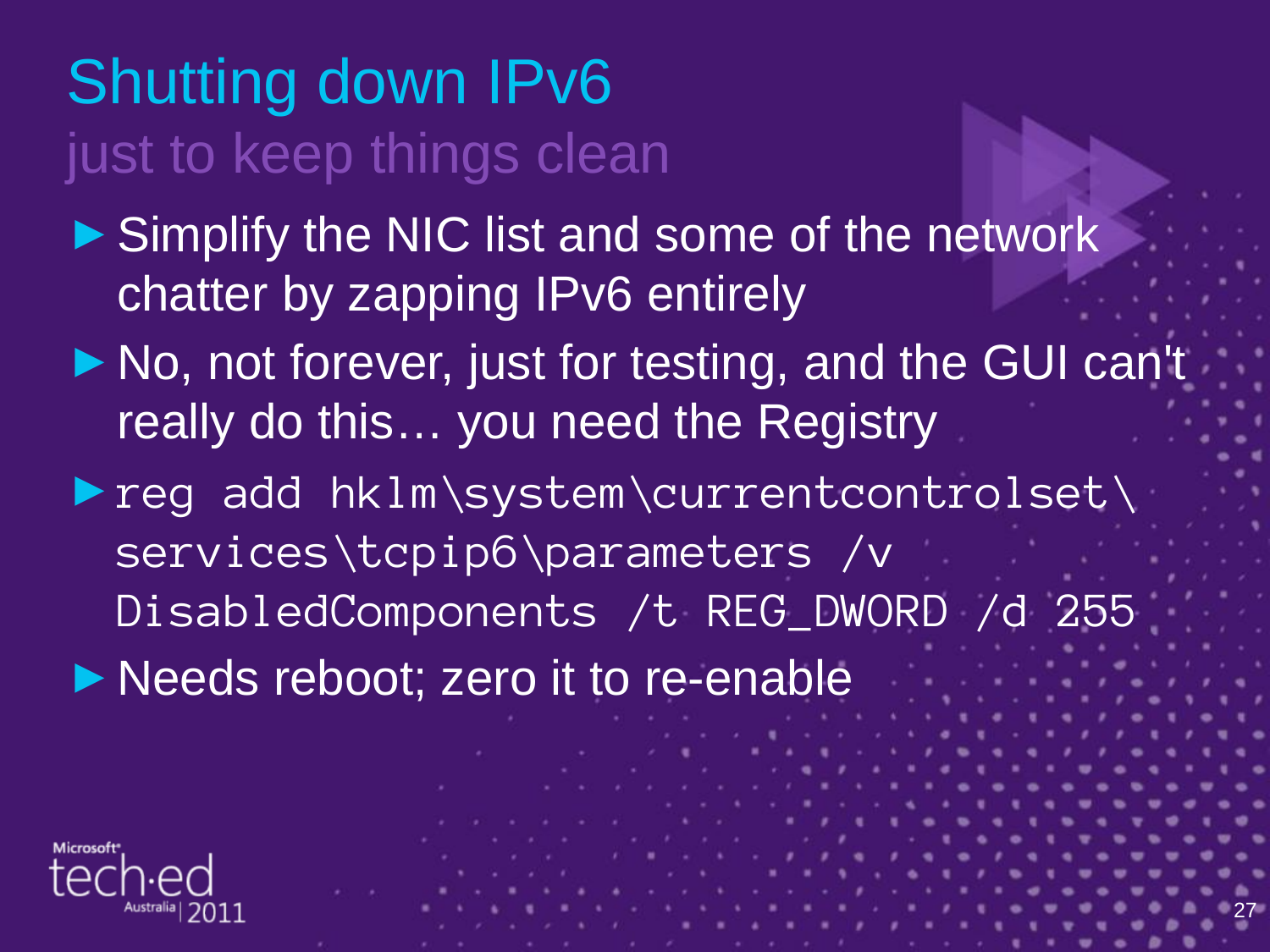

# Shutting down IPv6 just to keep things clean
Simplify the NIC list and some of the network chatter by zapping IPv6 entirely
No, not forever, just for testing, and the GUI can't really do this… you need the Registry
reg add hklm\system\currentcontrolset\services\tcpip6\parameters /v DisabledComponents /t REG_DWORD /d 255
Needs reboot; zero it to re-enable
27